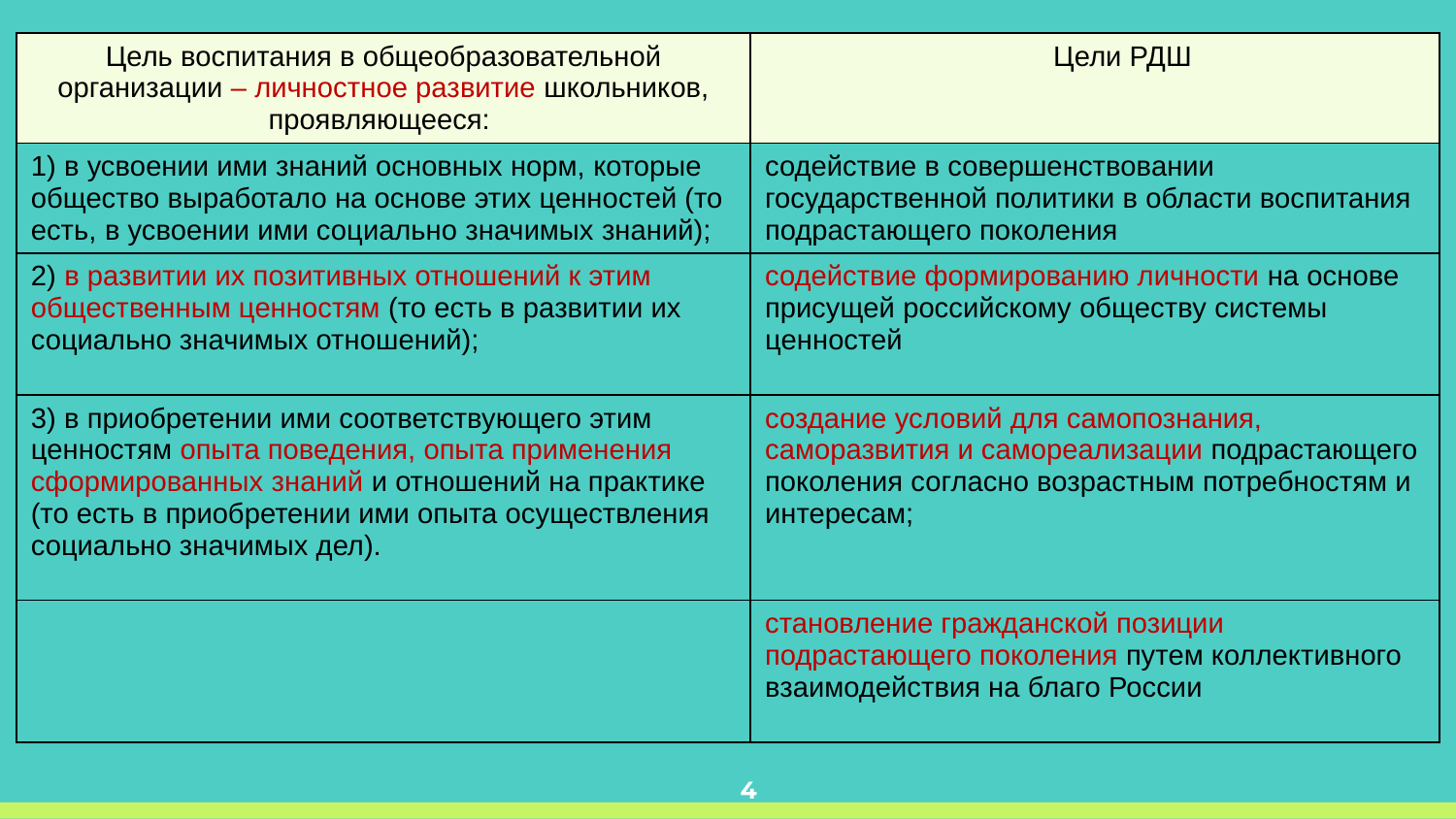

| Цель воспитания в общеобразовательной организации – личностное развитие школьников, проявляющееся: | Цели РДШ |
| --- | --- |
| 1) в усвоении ими знаний основных норм, которые общество выработало на основе этих ценностей (то есть, в усвоении ими социально значимых знаний); | содействие в совершенствовании государственной политики в области воспитания подрастающего поколения |
| 2) в развитии их позитивных отношений к этим общественным ценностям (то есть в развитии их социально значимых отношений); | содействие формированию личности на основе присущей российскому обществу системы ценностей |
| 3) в приобретении ими соответствующего этим ценностям опыта поведения, опыта применения сформированных знаний и отношений на практике (то есть в приобретении ими опыта осуществления социально значимых дел). | создание условий для самопознания, саморазвития и самореализации подрастающего поколения согласно возрастным потребностям и интересам; |
|  | становление гражданской позиции подрастающего поколения путем коллективного взаимодействия на благо России |
4